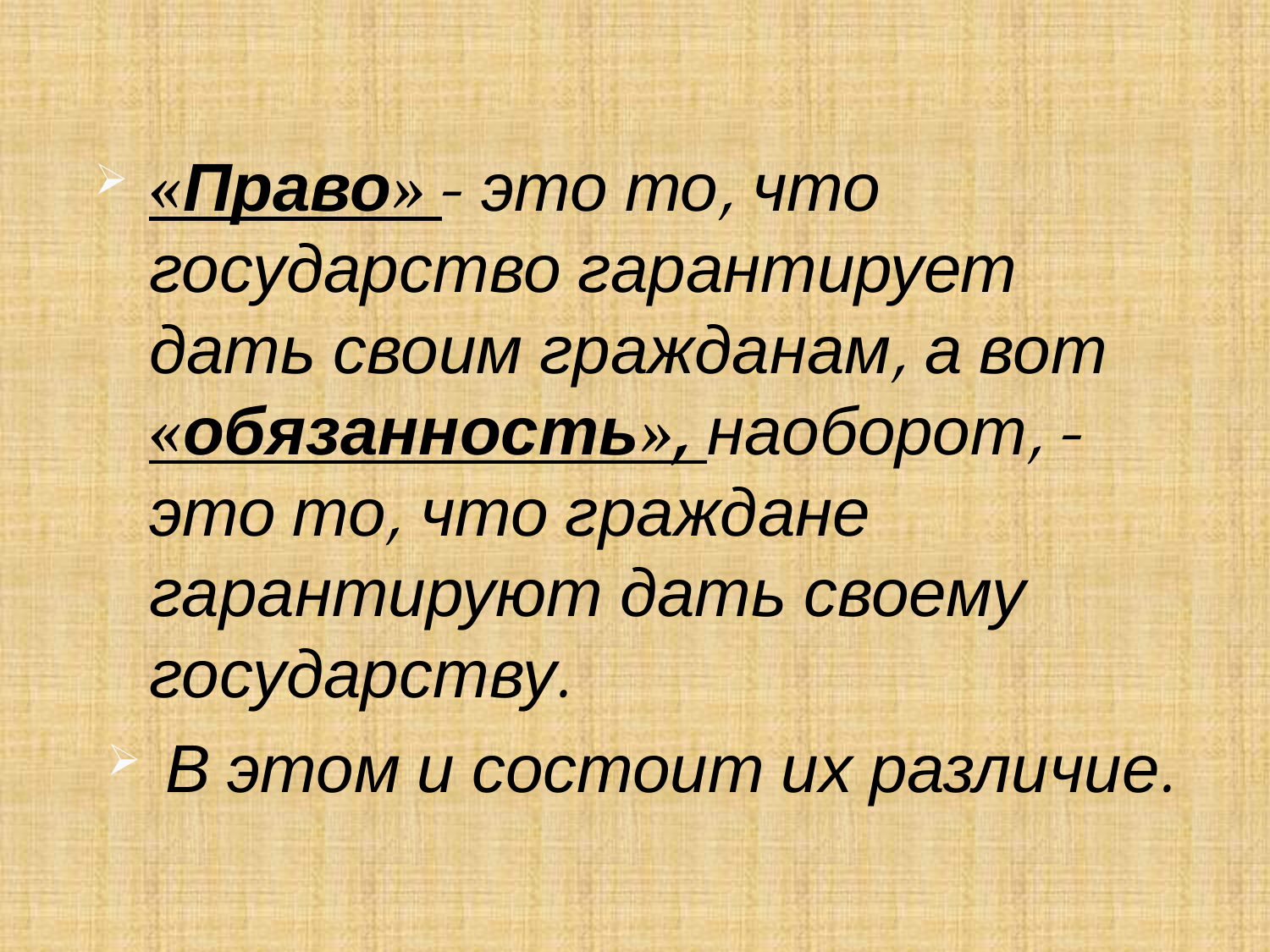

«Право» - это то, что государство гарантирует дать своим гражданам, а вот «обязанность», наоборот, - это то, что граждане гарантируют дать своему государству.
В этом и состоит их различие.